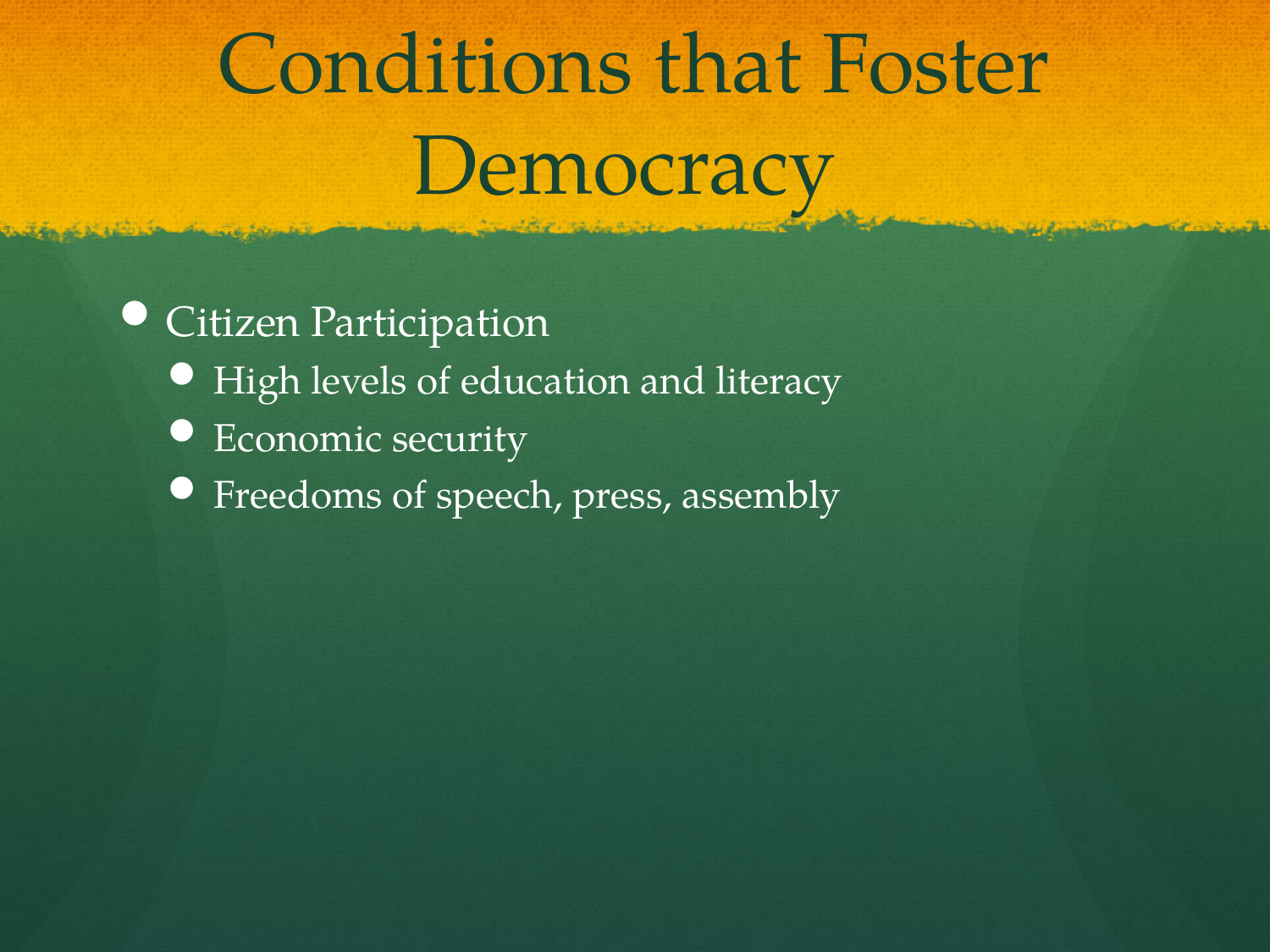

# Conditions that Foster Democracy
Citizen Participation
High levels of education and literacy
Economic security
Freedoms of speech, press, assembly